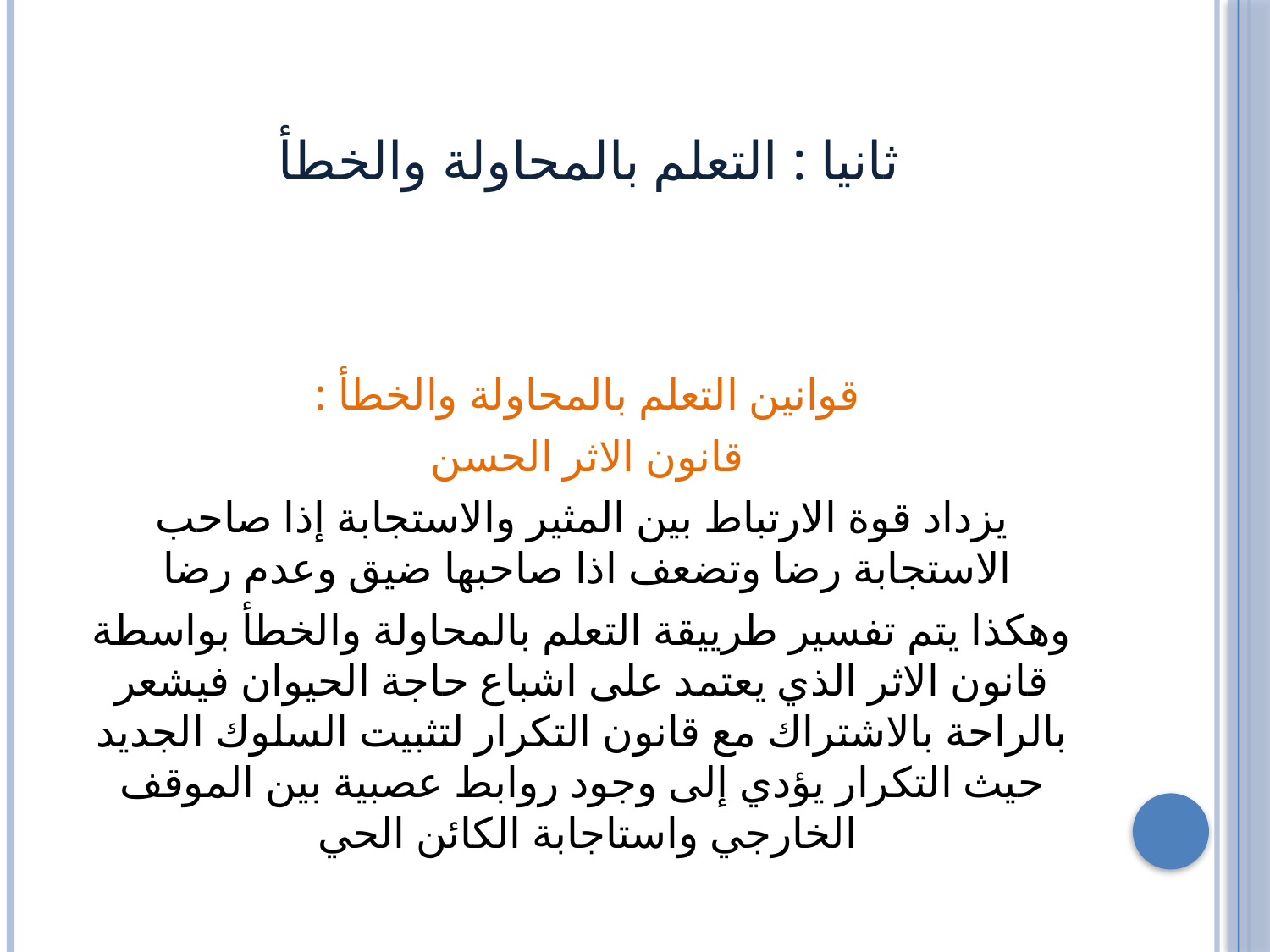

# ثانيا : التعلم بالمحاولة والخطأ

قوانين التعلم بالمحاولة والخطأ :
قانون الاثر الحسن
يزداد قوة الارتباط بين المثير والاستجابة إذا صاحب الاستجابة رضا وتضعف اذا صاحبها ضيق وعدم رضا
وهكذا يتم تفسير طرييقة التعلم بالمحاولة والخطأ بواسطة قانون الاثر الذي يعتمد على اشباع حاجة الحيوان فيشعر بالراحة بالاشتراك مع قانون التكرار لتثبيت السلوك الجديد حيث التكرار يؤدي إلى وجود روابط عصبية بين الموقف الخارجي واستاجابة الكائن الحي